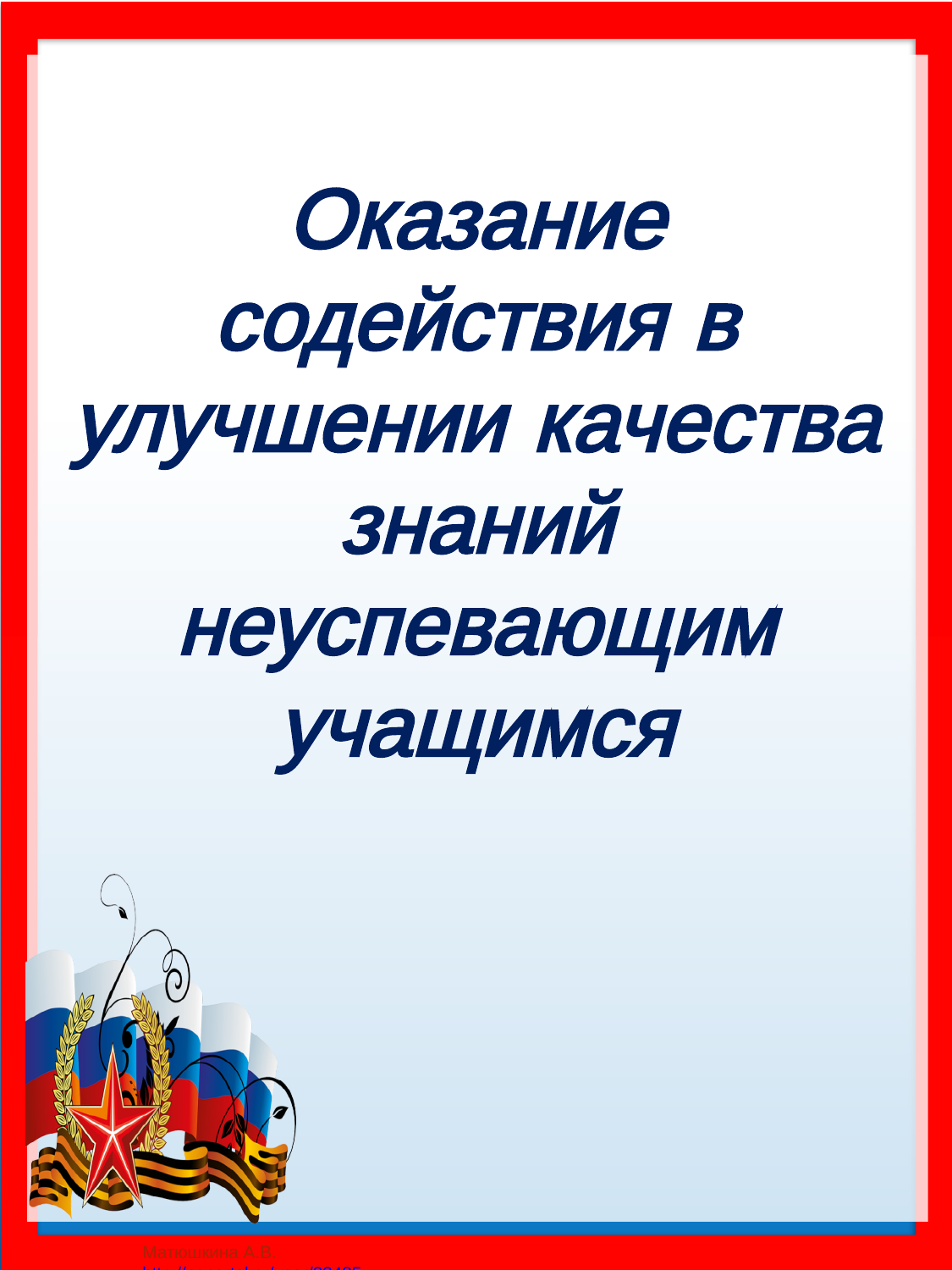

# Оказание содействия в улучшении качества знаний неуспевающим учащимся